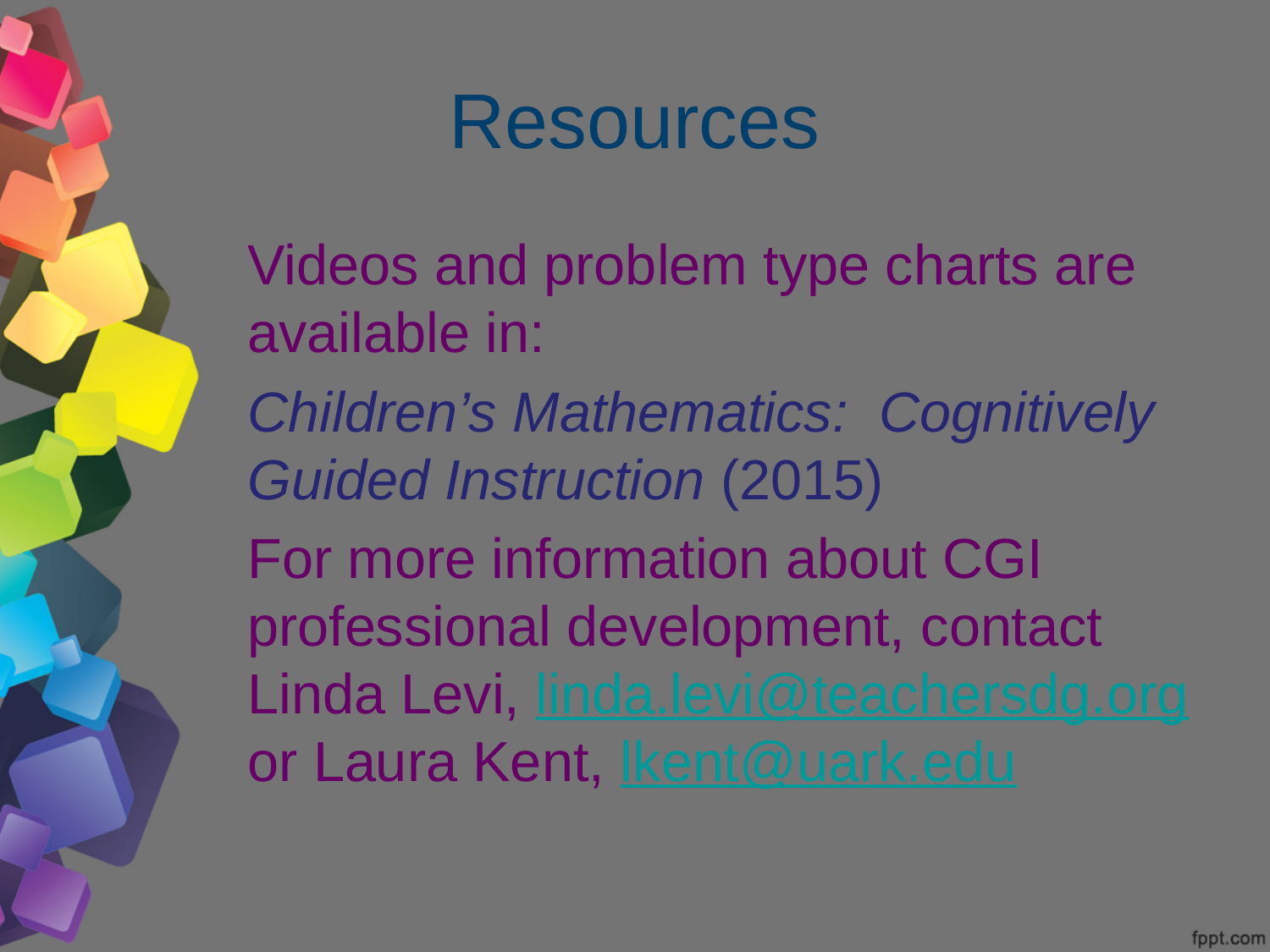

# Resources
Videos and problem type charts are available in:
Children’s Mathematics:  Cognitively Guided Instruction (2015)
For more information about CGI professional development, contact Linda Levi, linda.levi@teachersdg.org or Laura Kent, lkent@uark.edu